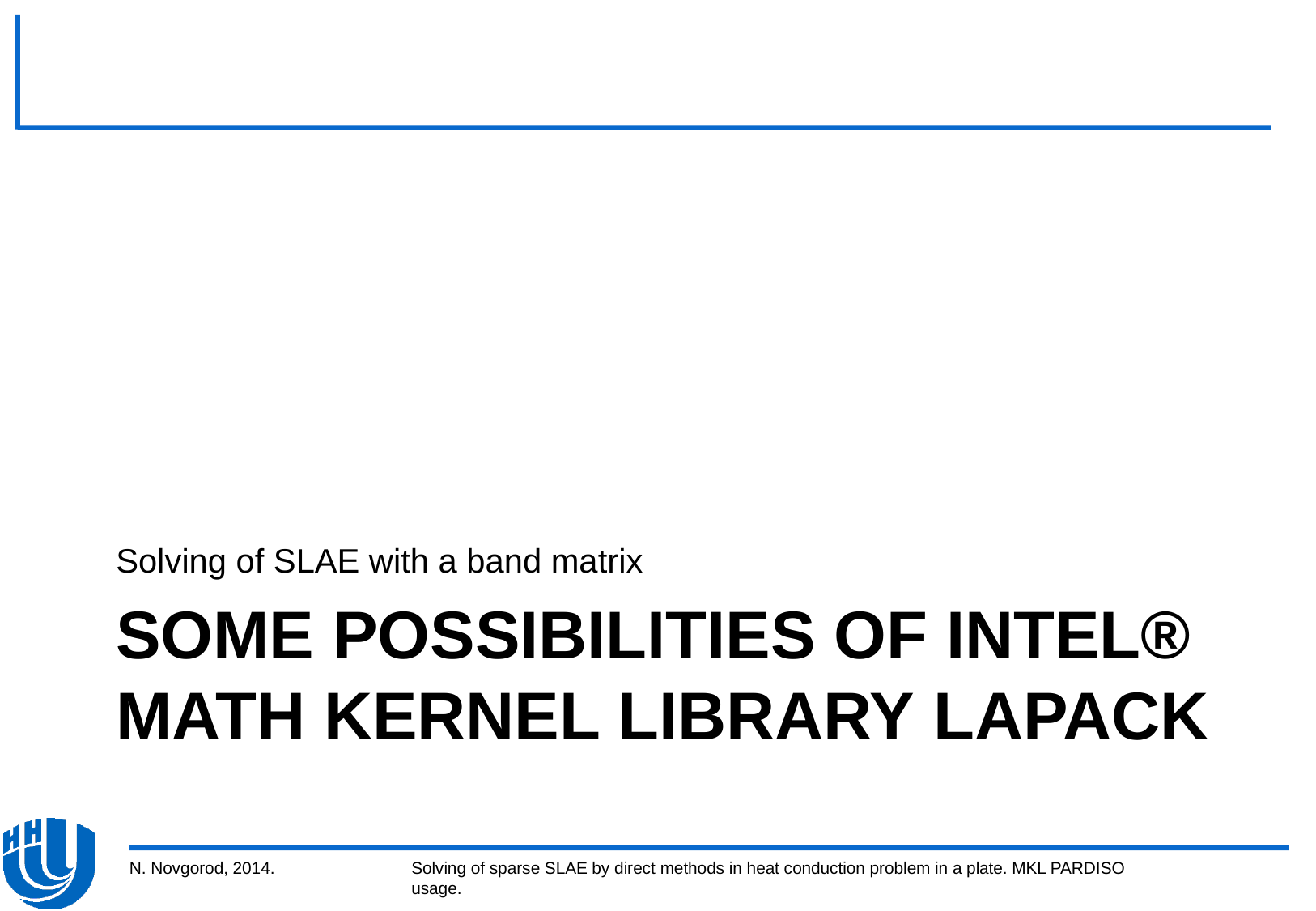

Solving of SLAE with a band matrix
# Some possibilities of Intel® Math Kernel Library Lapack
N. Novgorod, 2014.
Solving of sparse SLAE by direct methods in heat conduction problem in a plate. MKL PARDISO usage.